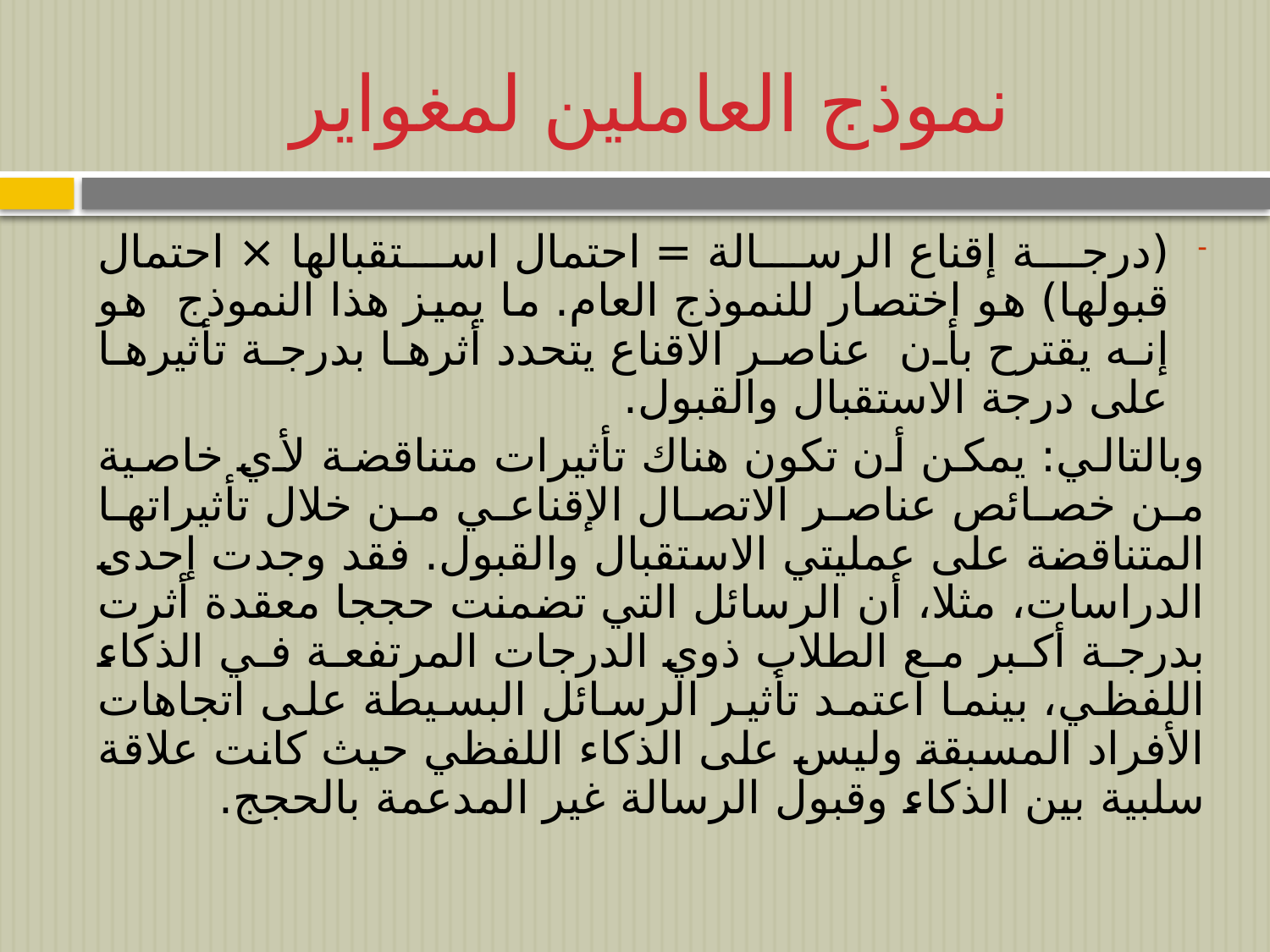

# نموذج العاملين لمغواير
(درجة إقناع الرسالة = احتمال استقبالها × احتمال قبولها) هو اختصار للنموذج العام. ما يميز هذا النموذج  هو إنه يقترح بأن  عناصر الاقناع يتحدد أثرها بدرجة تأثيرها على درجة الاستقبال والقبول.
وبالتالي: يمكن أن تكون هناك تأثيرات متناقضة لأي خاصية من خصائص عناصر الاتصال الإقناعي من خلال تأثيراتها المتناقضة على عمليتي الاستقبال والقبول. فقد وجدت إحدى الدراسات، مثلا، أن الرسائل التي تضمنت حججا معقدة أثرت بدرجة أكبر مع الطلاب ذوي الدرجات المرتفعة في الذكاء اللفظي، بينما اعتمد تأثير الرسائل البسيطة على اتجاهات الأفراد المسبقة وليس على الذكاء اللفظي حيث كانت علاقة سلبية بين الذكاء وقبول الرسالة غير المدعمة بالحجج.